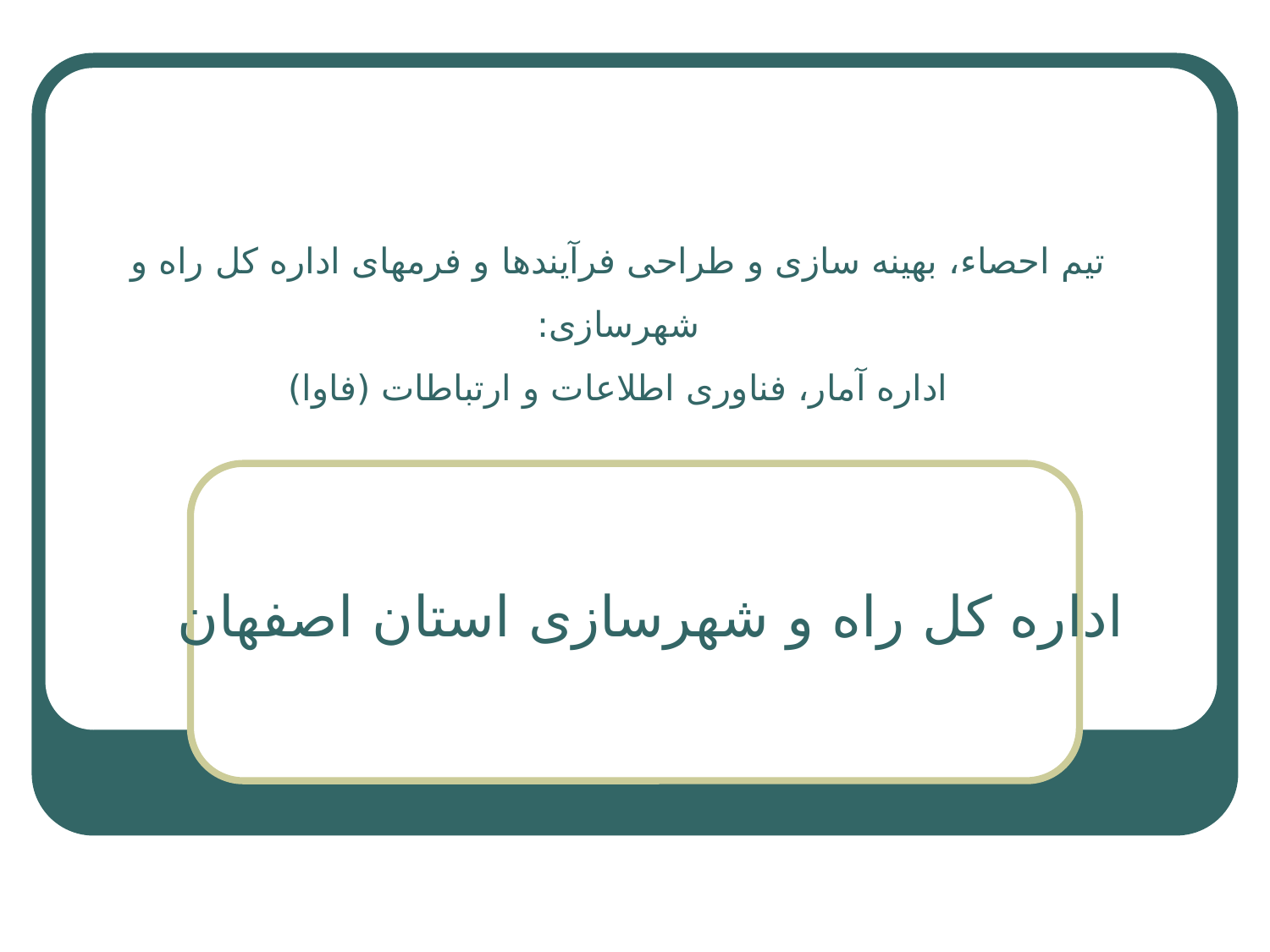

# تیم احصاء، بهینه سازی و طراحی فرآیندها و فرمهای اداره کل راه و شهرسازی: اداره آمار، فناوری اطلاعات و ارتباطات (فاوا)
اداره کل راه و شهرسازی استان اصفهان